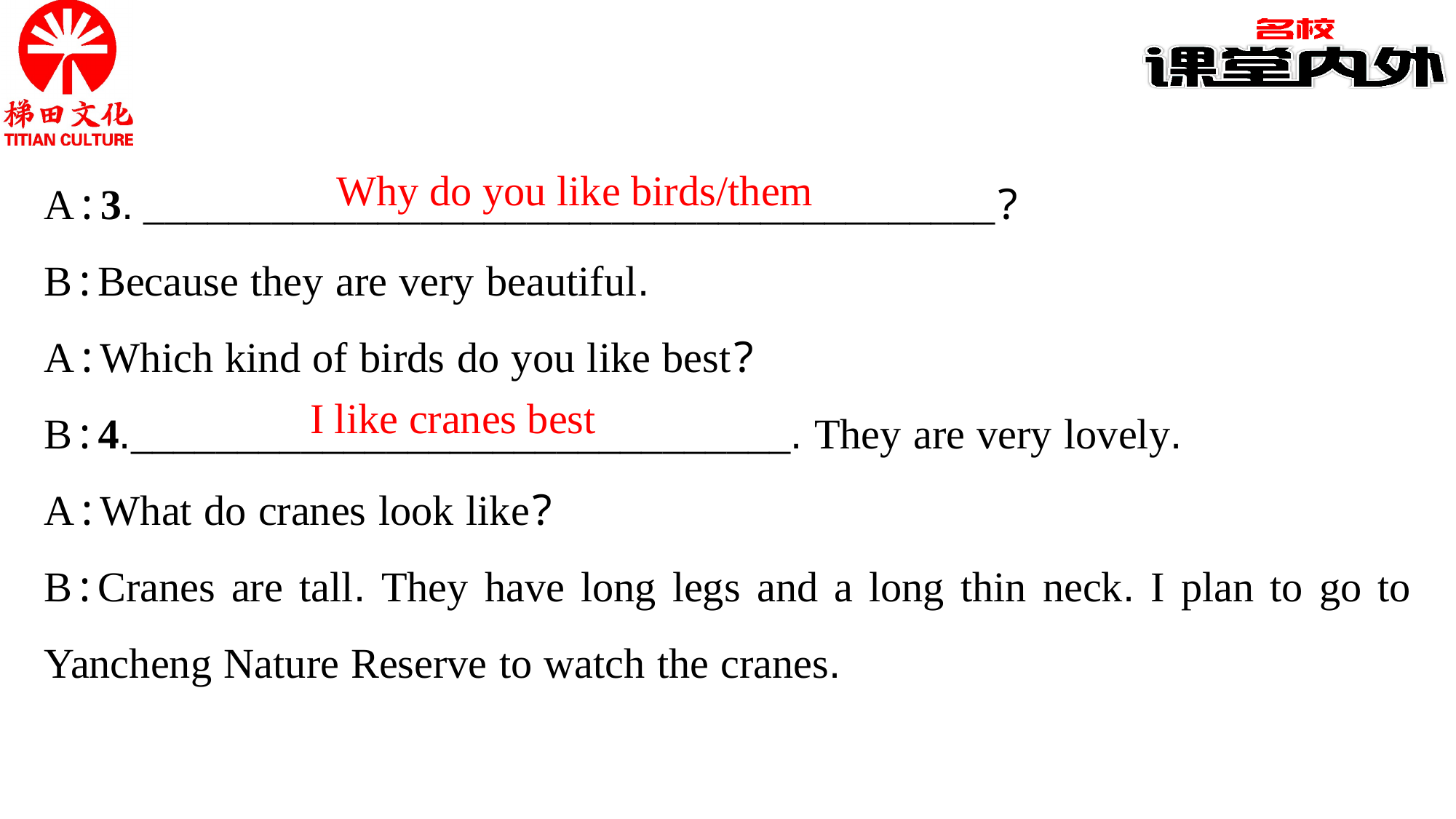

A:3. ________________________________________?
B:Because they are very beautiful.
A:Which kind of birds do you like best?
B:4._______________________________. They are very lovely.
A:What do cranes look like?
B:Cranes are tall. They have long legs and a long thin neck. I plan to go to Yancheng Nature Reserve to watch the cranes.
Why do you like birds/them
I like cranes best